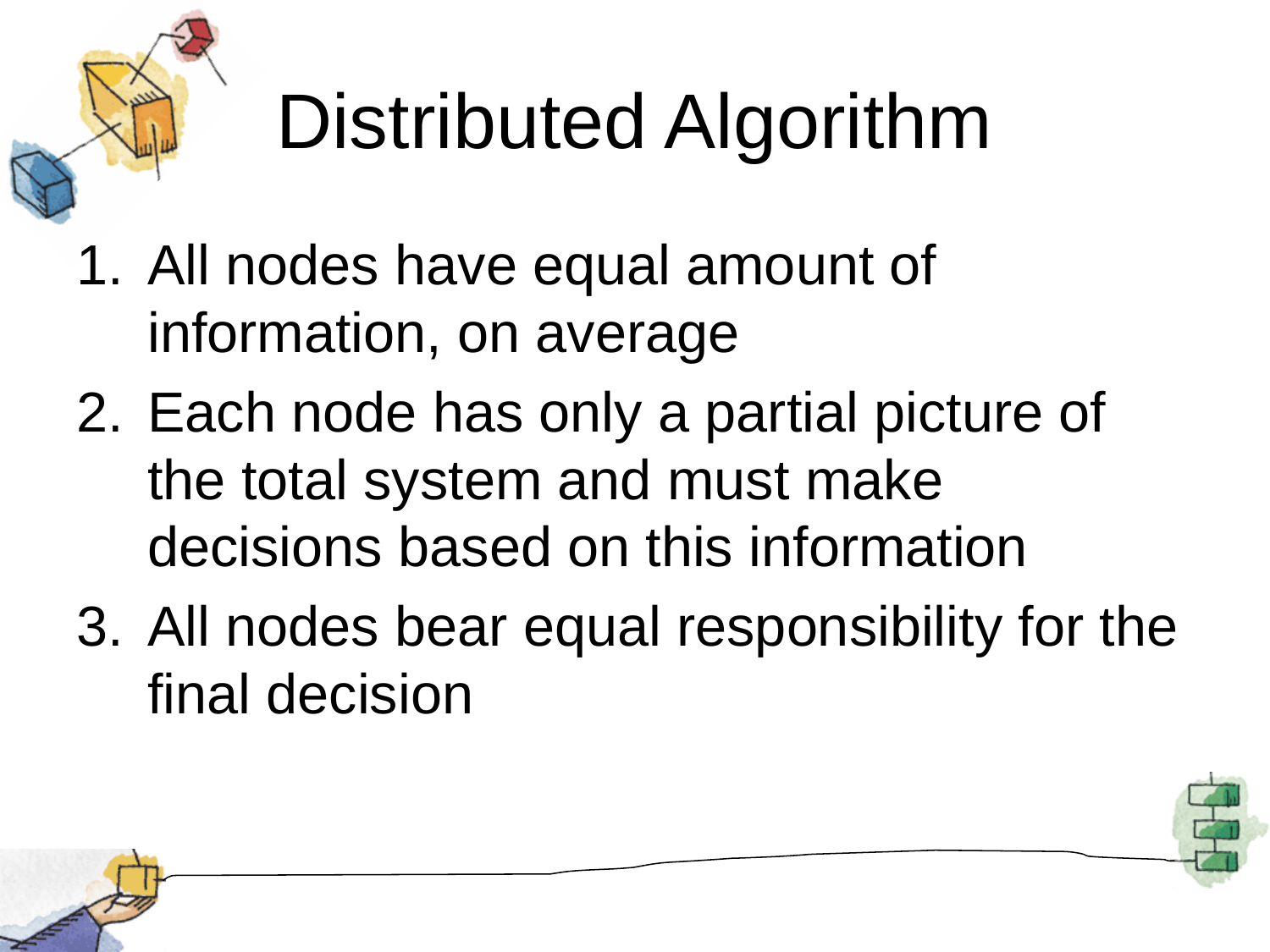

# Distributed Algorithm
All nodes have equal amount of information, on average
Each node has only a partial picture of the total system and must make decisions based on this information
All nodes bear equal responsibility for the final decision